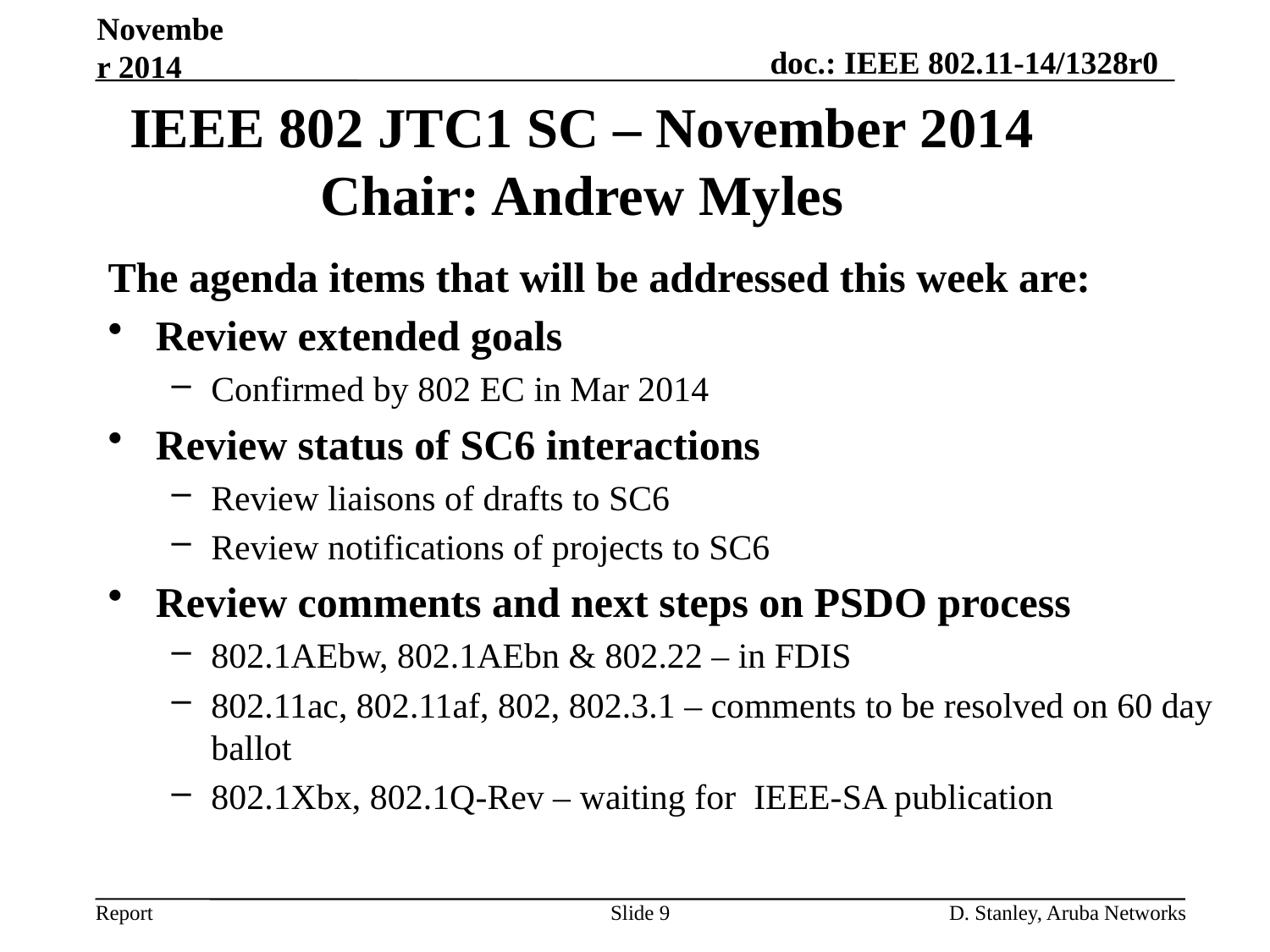

November 2014
IEEE 802 JTC1 SC – November 2014
Chair: Andrew Myles
The agenda items that will be addressed this week are:
Review extended goals
Confirmed by 802 EC in Mar 2014
Review status of SC6 interactions
Review liaisons of drafts to SC6
Review notifications of projects to SC6
Review comments and next steps on PSDO process
802.1AEbw, 802.1AEbn & 802.22 – in FDIS
802.11ac, 802.11af, 802, 802.3.1 – comments to be resolved on 60 day ballot
802.1Xbx, 802.1Q-Rev – waiting for  IEEE-SA publication
Slide 9
D. Stanley, Aruba Networks